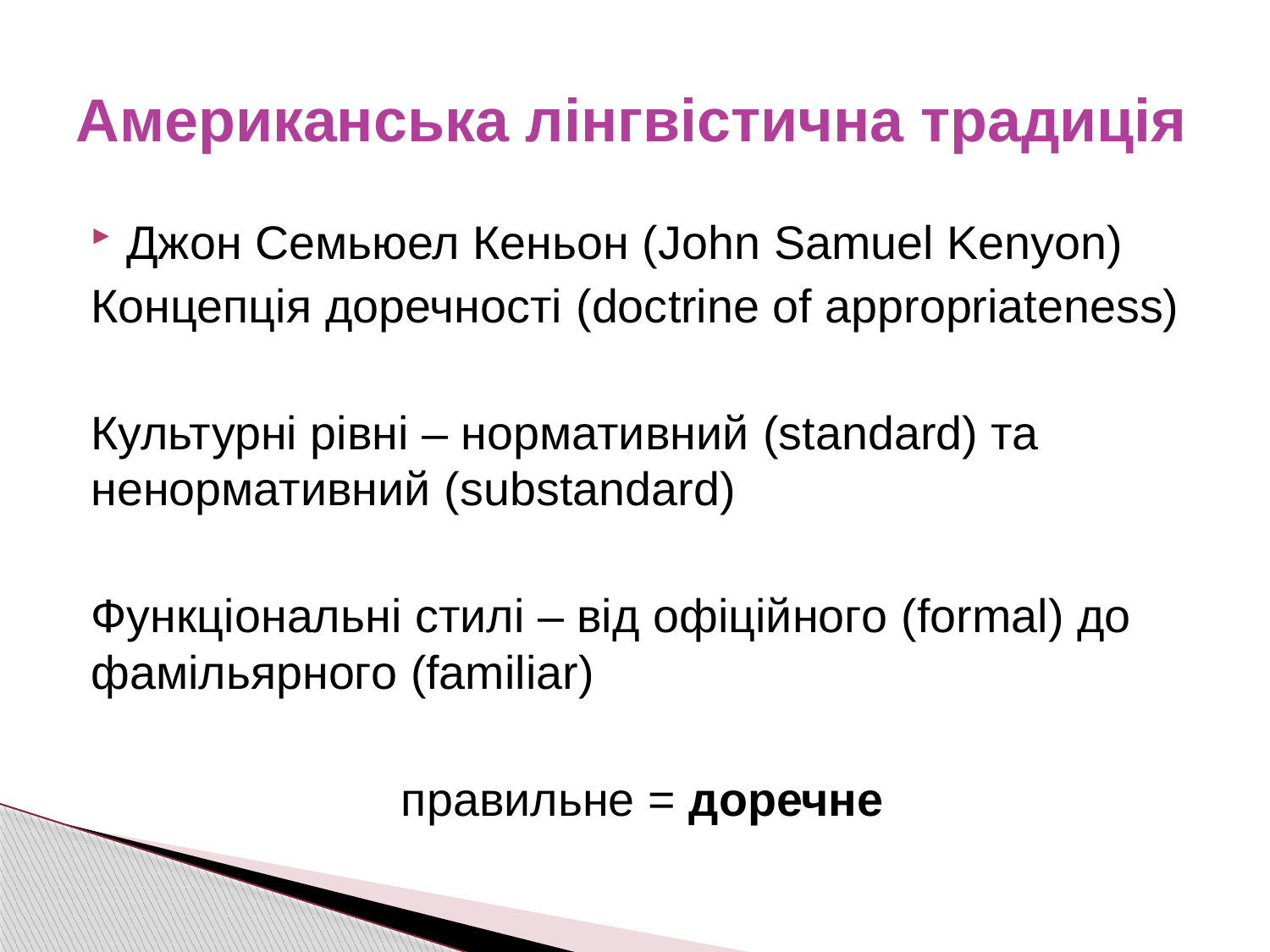

# Американська лінгвістична традиція
Джон Семьюел Кеньон (John Samuel Kenyon)
Концепція доречності (doctrine of appropriateness)

Культурні рівні – нормативний (standard) та ненормативний (substandard)

Функціональні стилі – від офіційного (formal) до фамільярного (familiar)

правильне = доречне